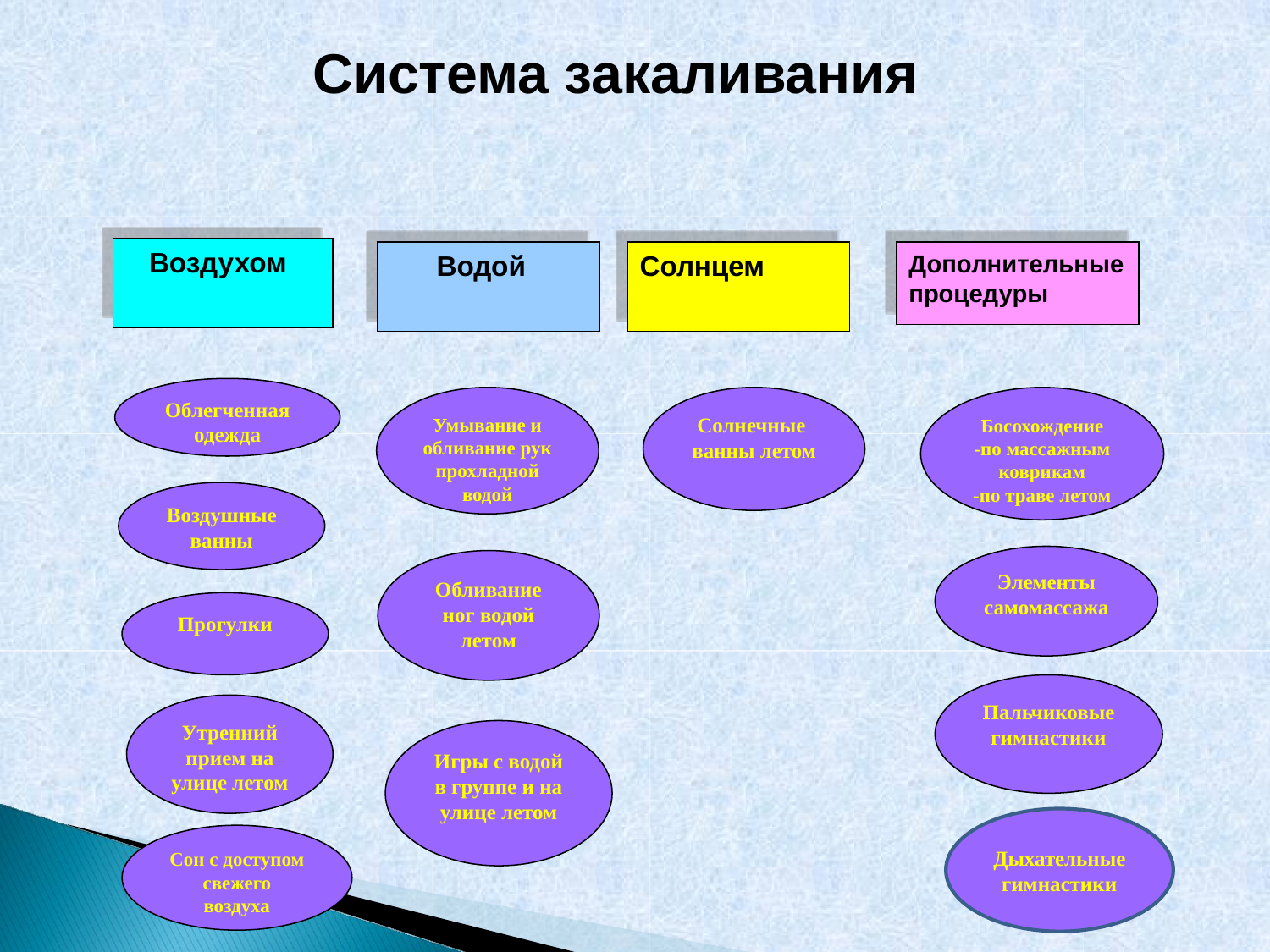

# Система закаливания
   Воздухом
      Водой
Солнцем
Дополнительные процедуры
Облегченная одежда
Умывание и обливание рук прохладной водой
Солнечные
ванны летом
Босохождение
-по массажным коврикам
-по траве летом
Воздушные ванны
Элементы самомассажа
Обливание ног водой летом
Прогулки
Пальчиковые
гимнастики
Утренний прием на улице летом
Игры с водой в группе и на улице летом
Дыхательная
Дыхательные
гимнастики
тика
Сон с доступом свежего воздуха